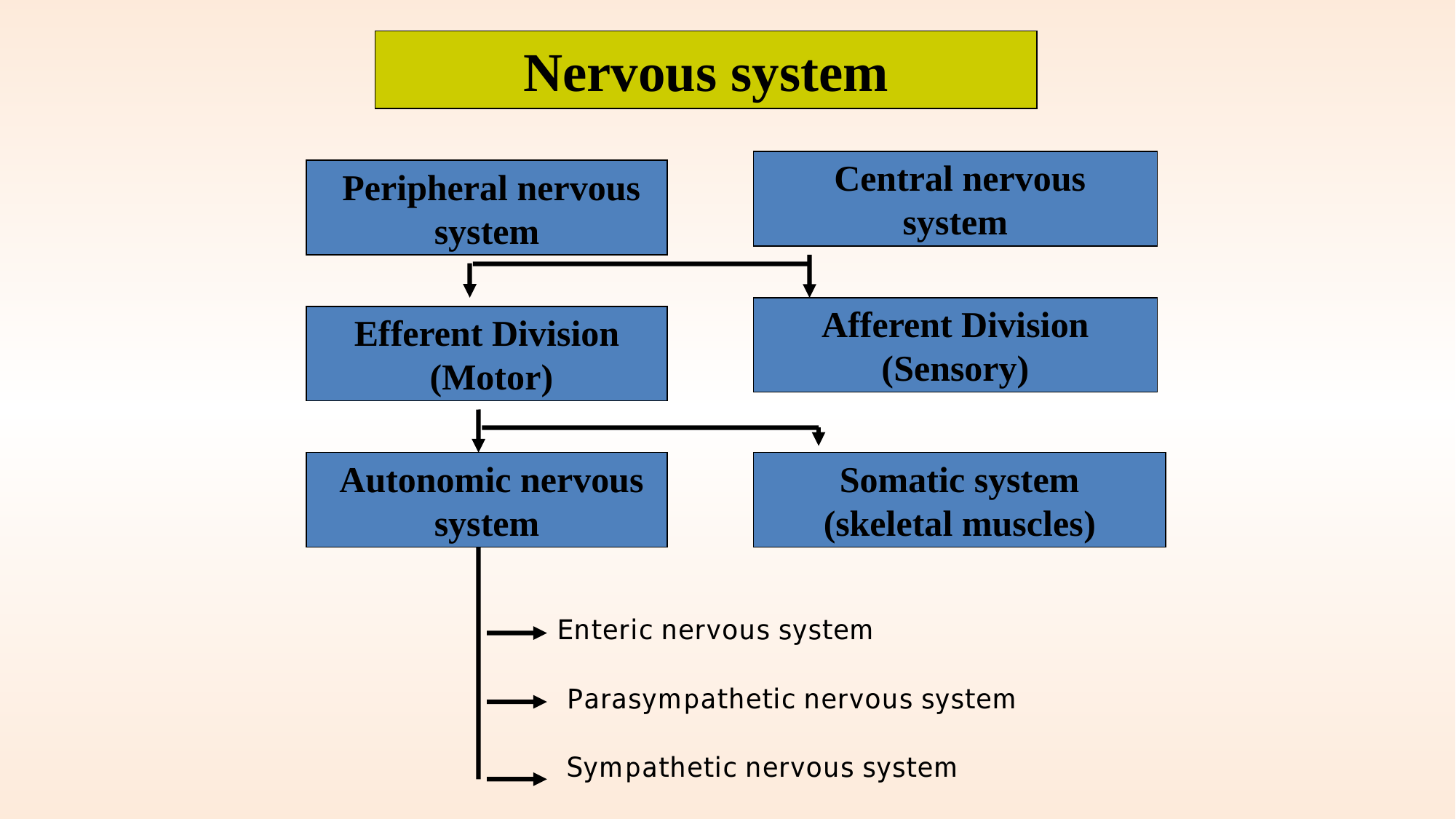

Nervous system
Central nervous
system
Peripheral nervous
system

Afferent Division
(Sensory)
Efferent Division
(Motor)

Autonomic nervous
system
Somatic system
(skeletal muscles)

Enteric nervous system

Parasympathetic nervous system

Sympathetic nervous system